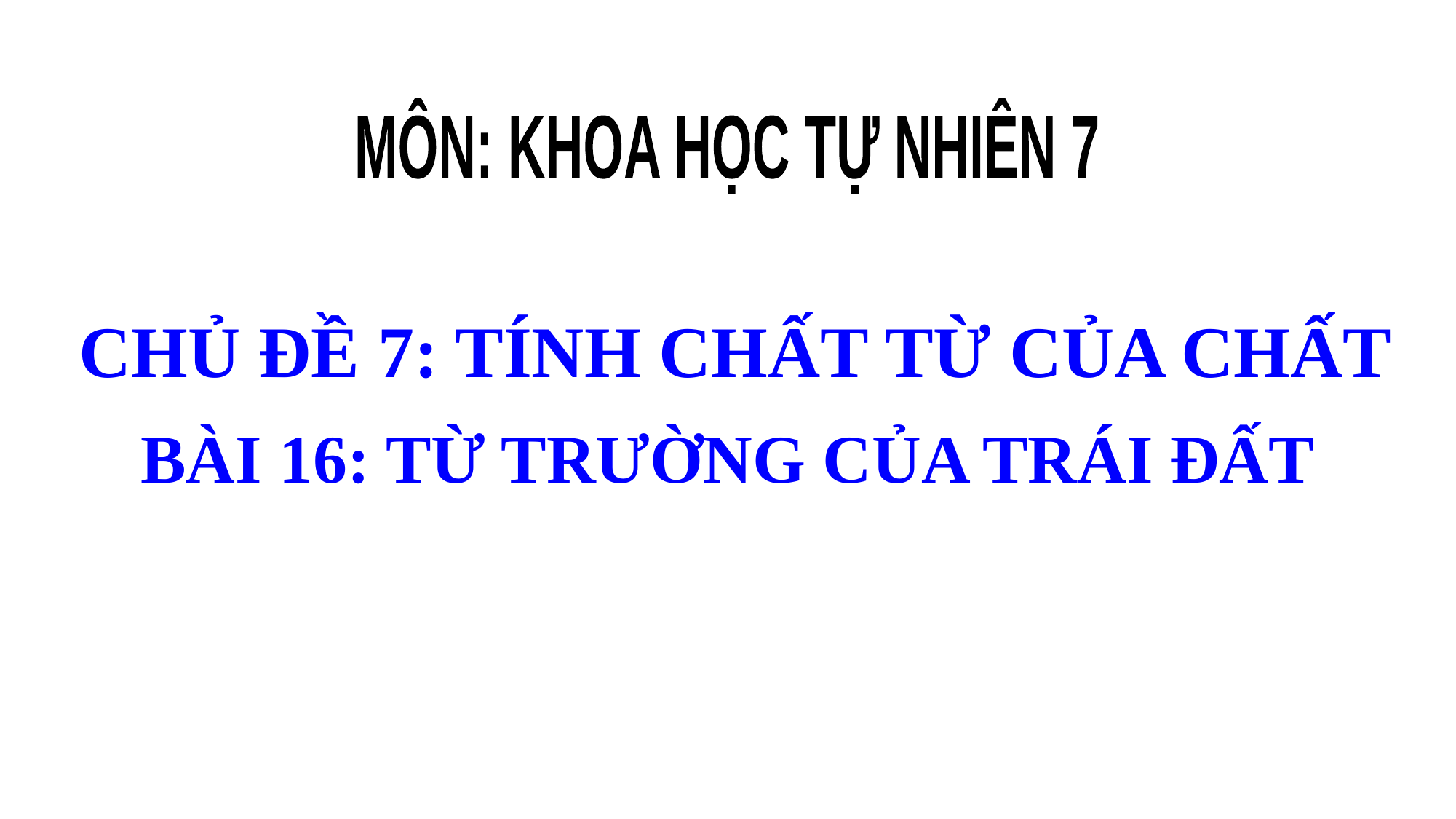

MÔN: KHOA HỌC TỰ NHIÊN 7
CHỦ ĐỀ 7: TÍNH CHẤT TỪ CỦA CHẤT
BÀI 16: TỪ TRƯỜNG CỦA TRÁI ĐẤT